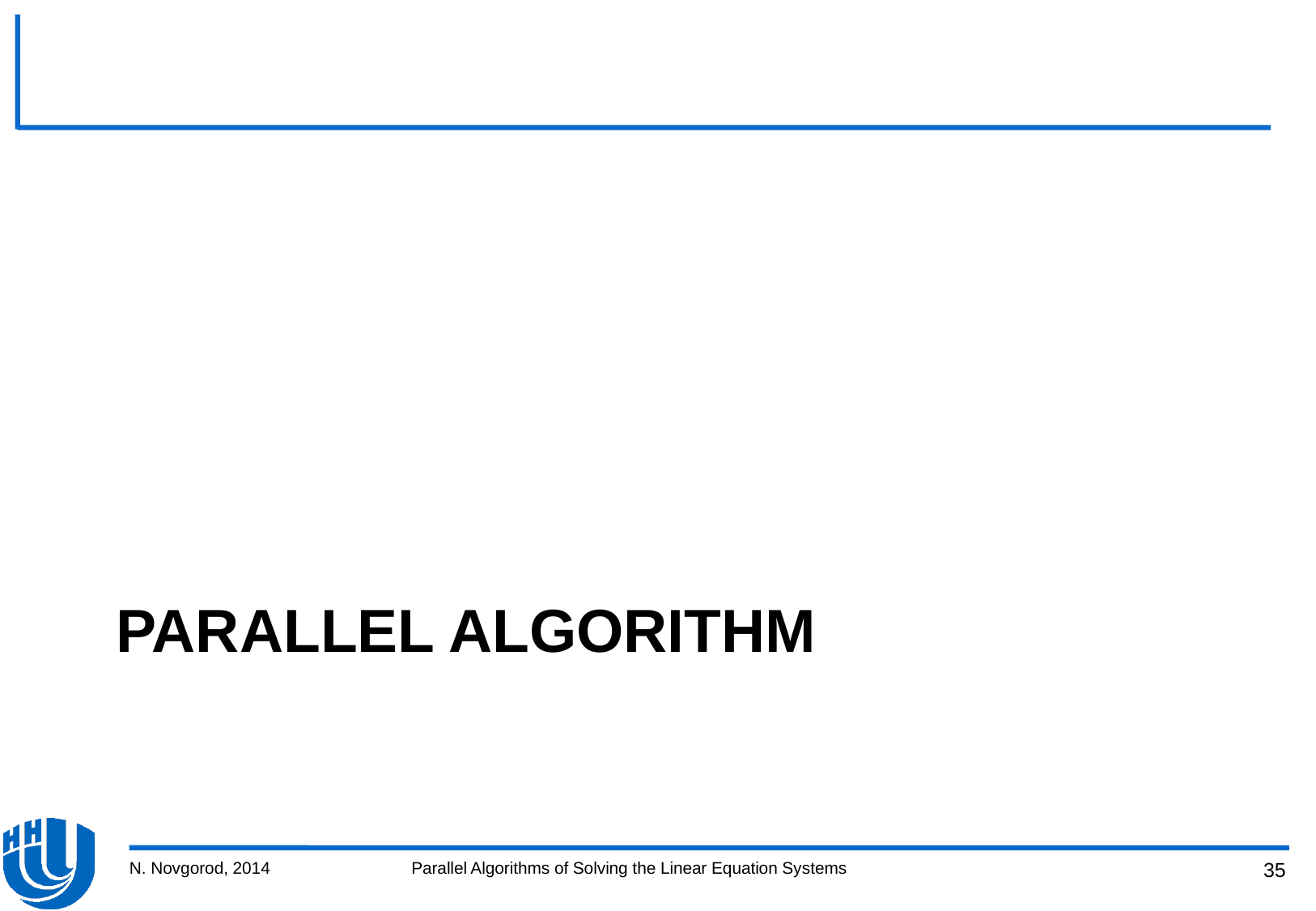

# Parallel Algorithm
N. Novgorod, 2014
Parallel Algorithms of Solving the Linear Equation Systems
35